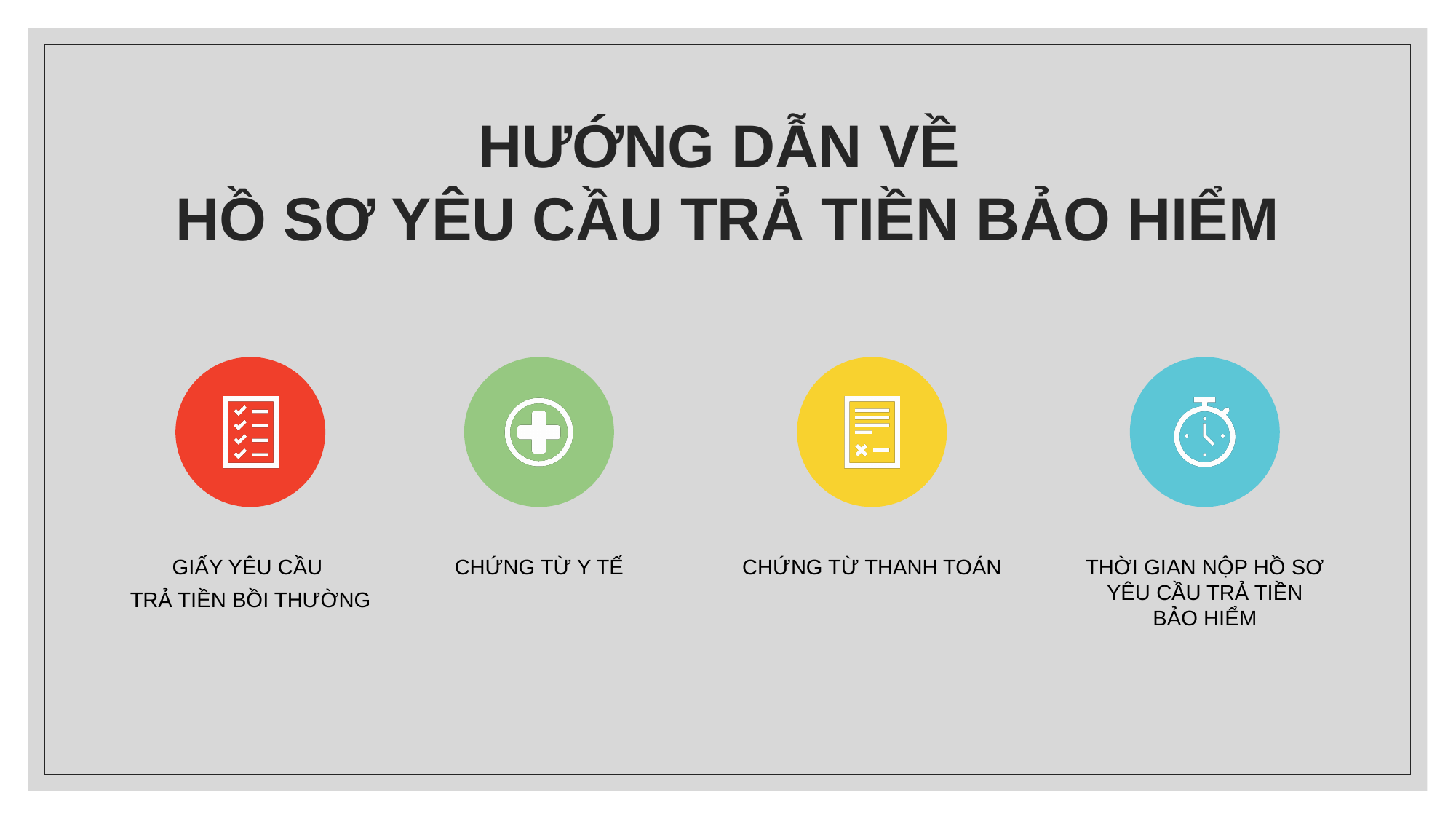

# HƯỚNG DẪN VỀ HỒ SƠ YÊU CẦU TRẢ TIỀN BẢO HIỂM
GIẤY YÊU CẦU
TRẢ TIỀN BỒI THƯỜNG
CHỨNG TỪ Y TẾ
CHỨNG TỪ THANH TOÁN
THỜI GIAN NỘP HỒ SƠ YÊU CẦU TRẢ TIỀN BẢO HIỂM